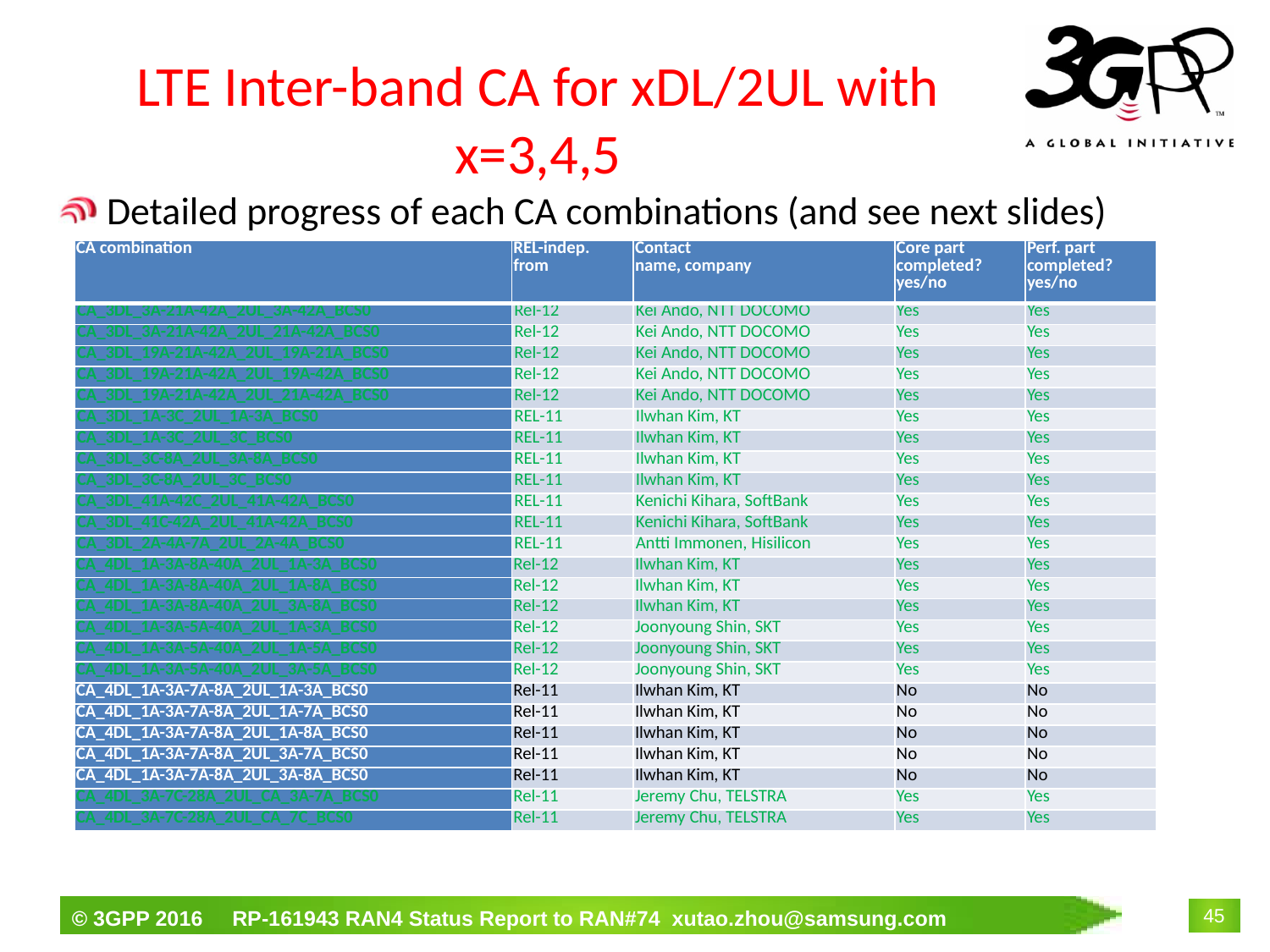

# LTE Inter-band CA for xDL/2UL with x=3,4,5
Detailed progress of each CA combinations (and see next slides)

| CA combination | REL-indep. from | Contact name, company | Core part completed? yes/no | Perf. part completed? yes/no |
| --- | --- | --- | --- | --- |
| CA\_3DL\_3A-21A-42A\_2UL\_3A-42A\_BCS0 | Rel-12 | Kei Ando, NTT DOCOMO | Yes | Yes |
| CA\_3DL\_3A-21A-42A\_2UL\_21A-42A\_BCS0 | Rel-12 | Kei Ando, NTT DOCOMO | Yes | Yes |
| CA\_3DL\_19A-21A-42A\_2UL\_19A-21A\_BCS0 | Rel-12 | Kei Ando, NTT DOCOMO | Yes | Yes |
| CA\_3DL\_19A-21A-42A\_2UL\_19A-42A\_BCS0 | Rel-12 | Kei Ando, NTT DOCOMO | Yes | Yes |
| CA\_3DL\_19A-21A-42A\_2UL\_21A-42A\_BCS0 | Rel-12 | Kei Ando, NTT DOCOMO | Yes | Yes |
| CA\_3DL\_1A-3C\_2UL\_1A-3A\_BCS0 | REL-11 | Ilwhan Kim, KT | Yes | Yes |
| CA\_3DL\_1A-3C\_2UL\_3C\_BCS0 | REL-11 | Ilwhan Kim, KT | Yes | Yes |
| CA\_3DL\_3C-8A\_2UL\_3A-8A\_BCS0 | REL-11 | Ilwhan Kim, KT | Yes | Yes |
| CA\_3DL\_3C-8A\_2UL\_3C\_BCS0 | REL-11 | Ilwhan Kim, KT | Yes | Yes |
| CA\_3DL\_41A-42C\_2UL\_41A-42A\_BCS0 | REL-11 | Kenichi Kihara, SoftBank | Yes | Yes |
| CA\_3DL\_41C-42A\_2UL\_41A-42A\_BCS0 | REL-11 | Kenichi Kihara, SoftBank | Yes | Yes |
| CA\_3DL\_2A-4A-7A\_2UL\_2A-4A\_BCS0 | REL-11 | Antti Immonen, Hisilicon | Yes | Yes |
| CA\_4DL\_1A-3A-8A-40A\_2UL\_1A-3A\_BCS0 | Rel-12 | Ilwhan Kim, KT | Yes | Yes |
| CA\_4DL\_1A-3A-8A-40A\_2UL\_1A-8A\_BCS0 | Rel-12 | Ilwhan Kim, KT | Yes | Yes |
| CA\_4DL\_1A-3A-8A-40A\_2UL\_3A-8A\_BCS0 | Rel-12 | Ilwhan Kim, KT | Yes | Yes |
| CA\_4DL\_1A-3A-5A-40A\_2UL\_1A-3A\_BCS0 | Rel-12 | Joonyoung Shin, SKT | Yes | Yes |
| CA\_4DL\_1A-3A-5A-40A\_2UL\_1A-5A\_BCS0 | Rel-12 | Joonyoung Shin, SKT | Yes | Yes |
| CA\_4DL\_1A-3A-5A-40A\_2UL\_3A-5A\_BCS0 | Rel-12 | Joonyoung Shin, SKT | Yes | Yes |
| CA\_4DL\_1A-3A-7A-8A\_2UL\_1A-3A\_BCS0 | Rel-11 | Ilwhan Kim, KT | No | No |
| CA\_4DL\_1A-3A-7A-8A\_2UL\_1A-7A\_BCS0 | Rel-11 | Ilwhan Kim, KT | No | No |
| CA\_4DL\_1A-3A-7A-8A\_2UL\_1A-8A\_BCS0 | Rel-11 | Ilwhan Kim, KT | No | No |
| CA\_4DL\_1A-3A-7A-8A\_2UL\_3A-7A\_BCS0 | Rel-11 | Ilwhan Kim, KT | No | No |
| CA\_4DL\_1A-3A-7A-8A\_2UL\_3A-8A\_BCS0 | Rel-11 | Ilwhan Kim, KT | No | No |
| CA\_4DL\_3A-7C-28A\_2UL\_CA\_3A-7A\_BCS0 | Rel-11 | Jeremy Chu, TELSTRA | Yes | Yes |
| CA\_4DL\_3A-7C-28A\_2UL\_CA\_7C\_BCS0 | Rel-11 | Jeremy Chu, TELSTRA | Yes | Yes |